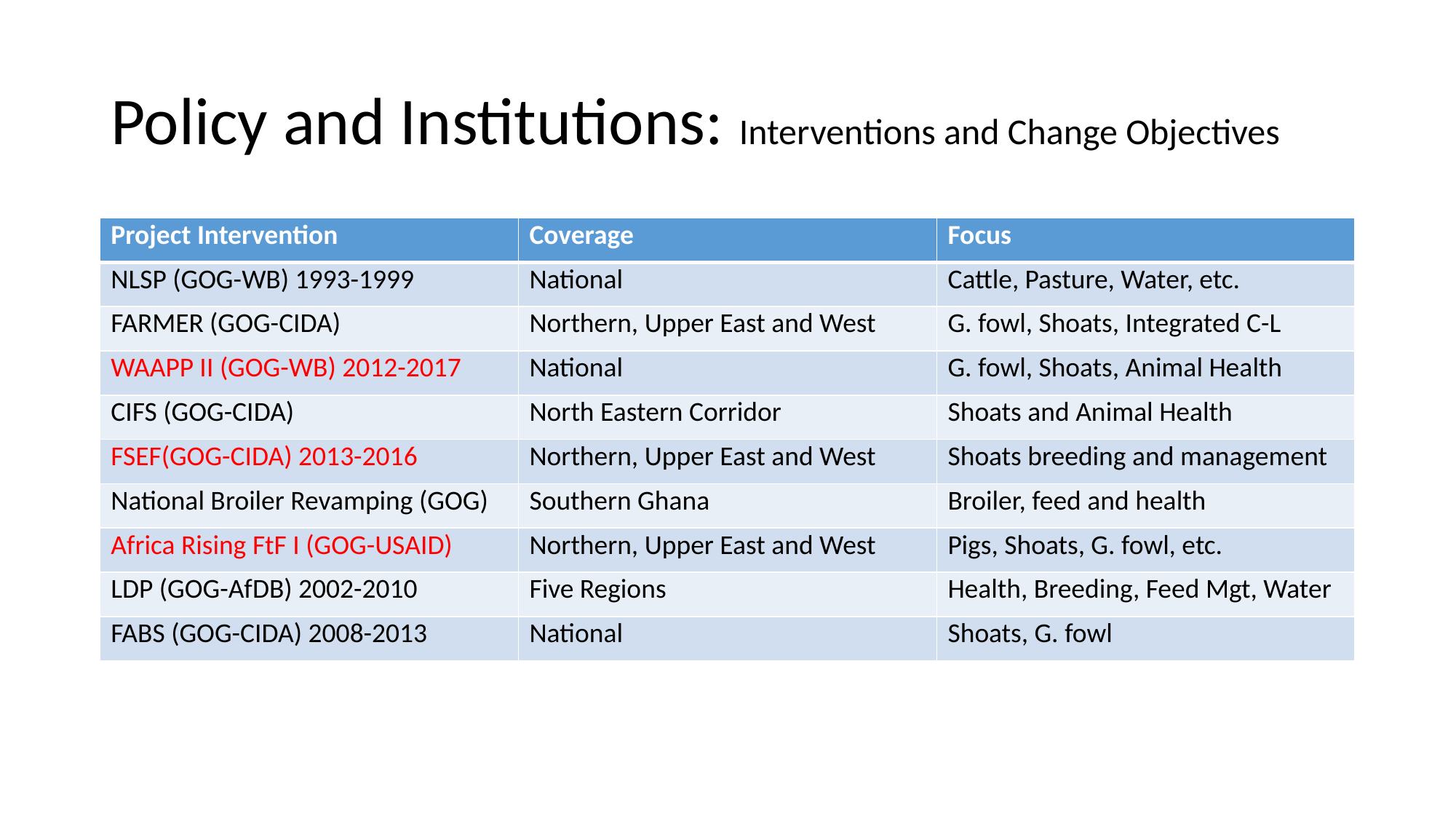

# Policy and Institutions: Interventions and Change Objectives
| Project Intervention | Coverage | Focus |
| --- | --- | --- |
| NLSP (GOG-WB) 1993-1999 | National | Cattle, Pasture, Water, etc. |
| FARMER (GOG-CIDA) | Northern, Upper East and West | G. fowl, Shoats, Integrated C-L |
| WAAPP II (GOG-WB) 2012-2017 | National | G. fowl, Shoats, Animal Health |
| CIFS (GOG-CIDA) | North Eastern Corridor | Shoats and Animal Health |
| FSEF(GOG-CIDA) 2013-2016 | Northern, Upper East and West | Shoats breeding and management |
| National Broiler Revamping (GOG) | Southern Ghana | Broiler, feed and health |
| Africa Rising FtF I (GOG-USAID) | Northern, Upper East and West | Pigs, Shoats, G. fowl, etc. |
| LDP (GOG-AfDB) 2002-2010 | Five Regions | Health, Breeding, Feed Mgt, Water |
| FABS (GOG-CIDA) 2008-2013 | National | Shoats, G. fowl |